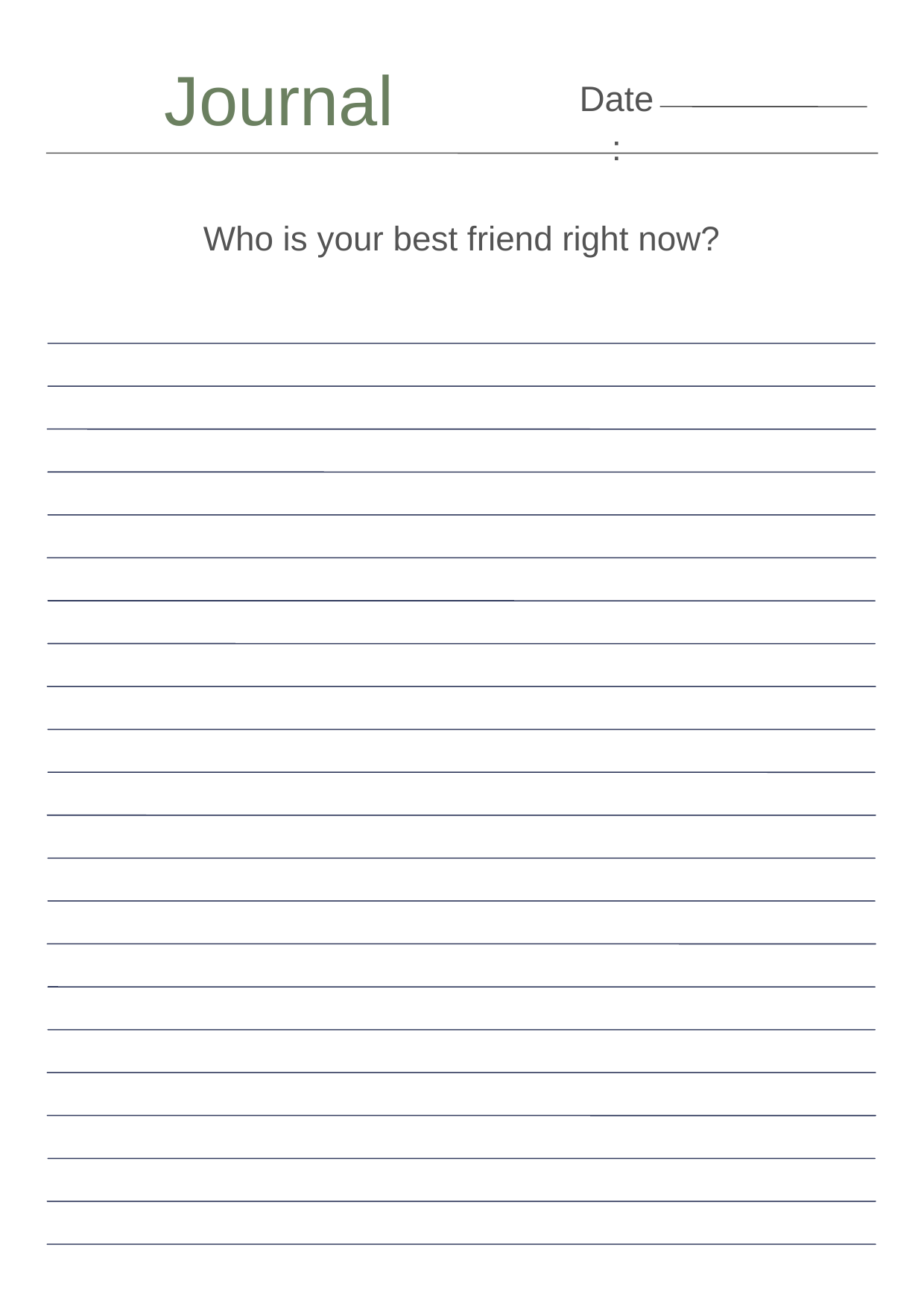

Journal
Date:

Who is your best friend right now?